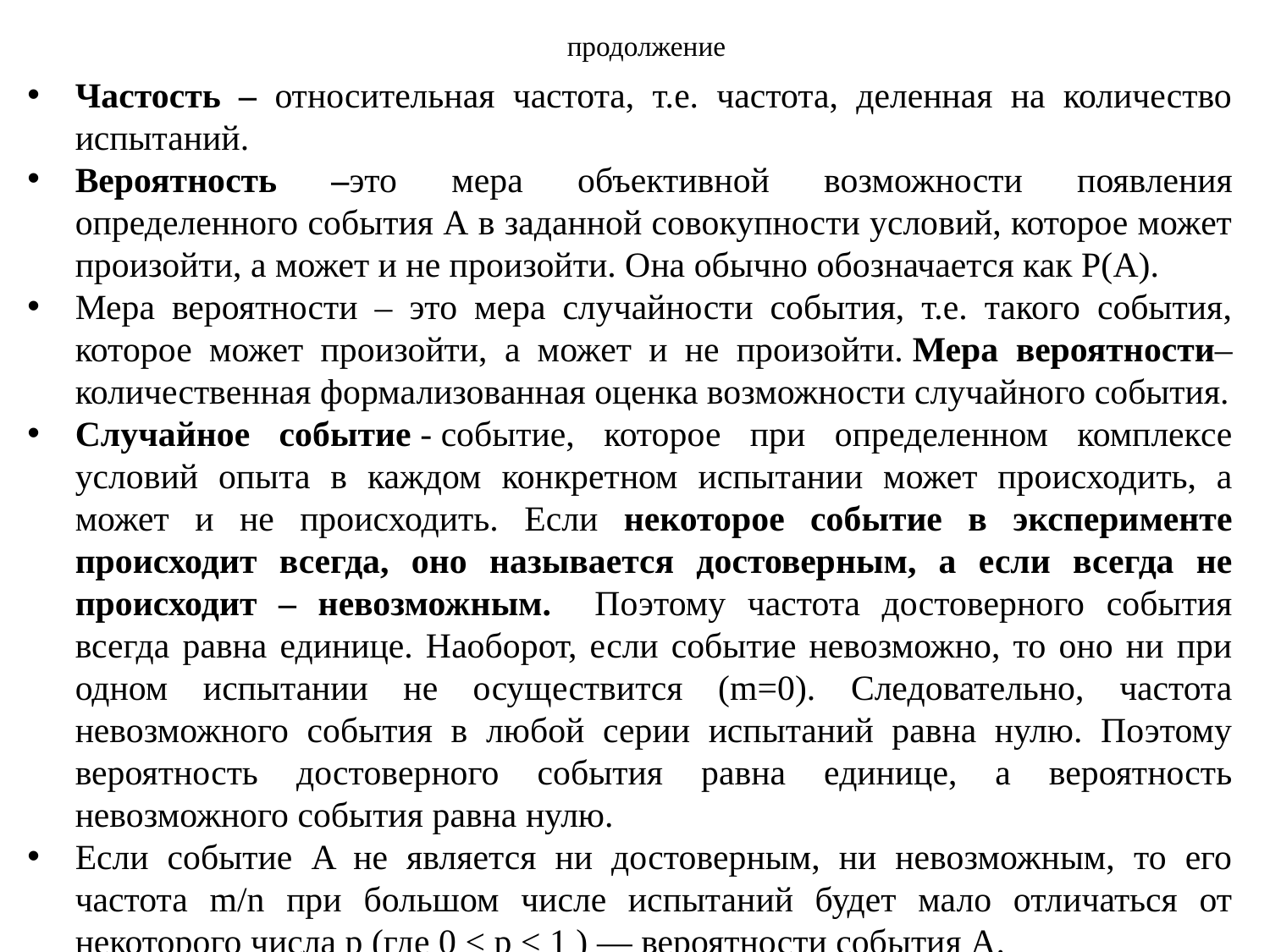

продолжение
Частость – относительная частота, т.е. частота, деленная на количество испытаний.
Вероятность –это мера объективной возможности появления определенного события А в заданной совокупности условий, которое может произойти, а может и не произойти. Она обычно обозначается как Р(А).
Мера вероятности – это мера случайности события, т.е. такого события, которое может произойти, а может и не произойти. Мера вероятности– количественная формализованная оценка возможности случайного события.
Случайное событие - событие, которое при определенном комплексе условий опыта в каждом конкретном испытании может происходить, а может и не происходить. Если некоторое событие в эксперименте происходит всегда, оно называется достоверным, а если всегда не происходит – невозможным.  Поэтому частота достоверного события всегда равна единице. Наоборот, если событие невозможно, то оно ни при одном испытании не осуществится (m=0). Следовательно, частота невозможного события в любой серии испытаний равна нулю. Поэтому вероятность достоверного события равна единице, а вероятность невозможного события равна нулю.
Если событие A не является ни достоверным, ни невозможным, то его частота m/n при большом числе испытаний будет мало отличаться от некоторого числа p (где 0 < p < 1 ) — вероятности события A.
Совмещением (или произведением) двух событий A и В называется событие, состоящее в совместном наступлении как события A, так и события В. Это событие будем обозначать АВ или ВА.